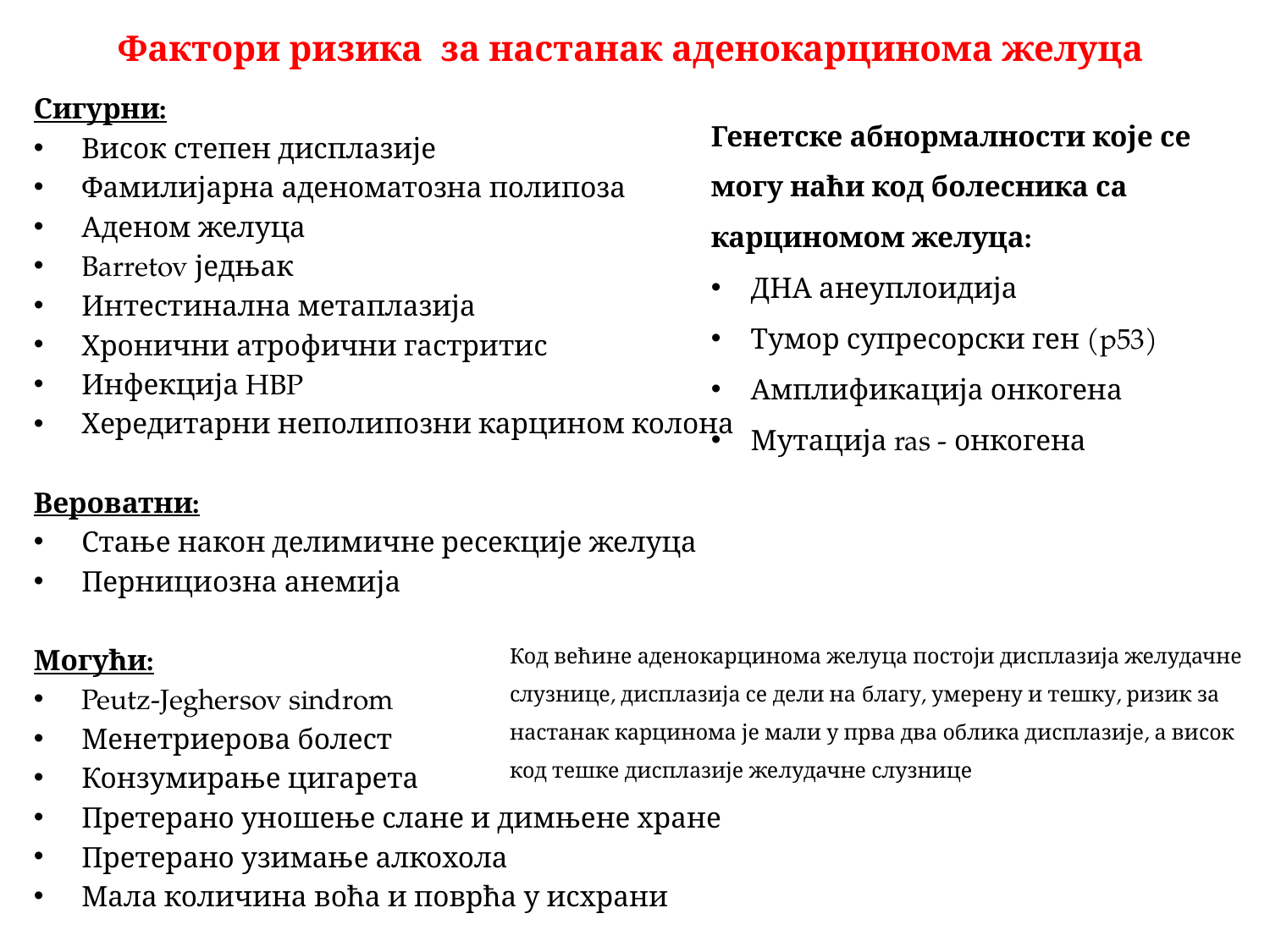

# Фактори ризика  за настанак аденокарцинома желуца
Сигурни:
Висок степен дисплазије
Фамилијарна аденоматозна полипоза
Аденом желуца
Barretov једњак
Интестинална метаплазија
Хронични атрофични гастритис
Инфекција HBP
Хередитарни неполипозни карцином колона

Вероватни:
Стање након делимичне ресекције желуца
Пернициозна анемија

Могући:
Peutz-Jeghersov sindrom
Менетриерова болест
Конзумирање цигарета
Претерано уношење слане и димњене хране
Претерано узимање алкохола
Мала количина воћа и поврћа у исхрани

Генетске абнормалности које се могу наћи код болесника са карциномом желуца:
ДНА анеуплоидија
Тумор супресорски ген (p53)
Амплификација онкогена
Мутација ras - онкогена
Код већине аденокарцинома желуца постоји дисплазија желудачне   слузнице, дисплазија се дели на благу, умерену и тешку, ризик за настанак карцинома је мали у прва два облика дисплазије, а висок код тешке дисплазије желудачне слузнице